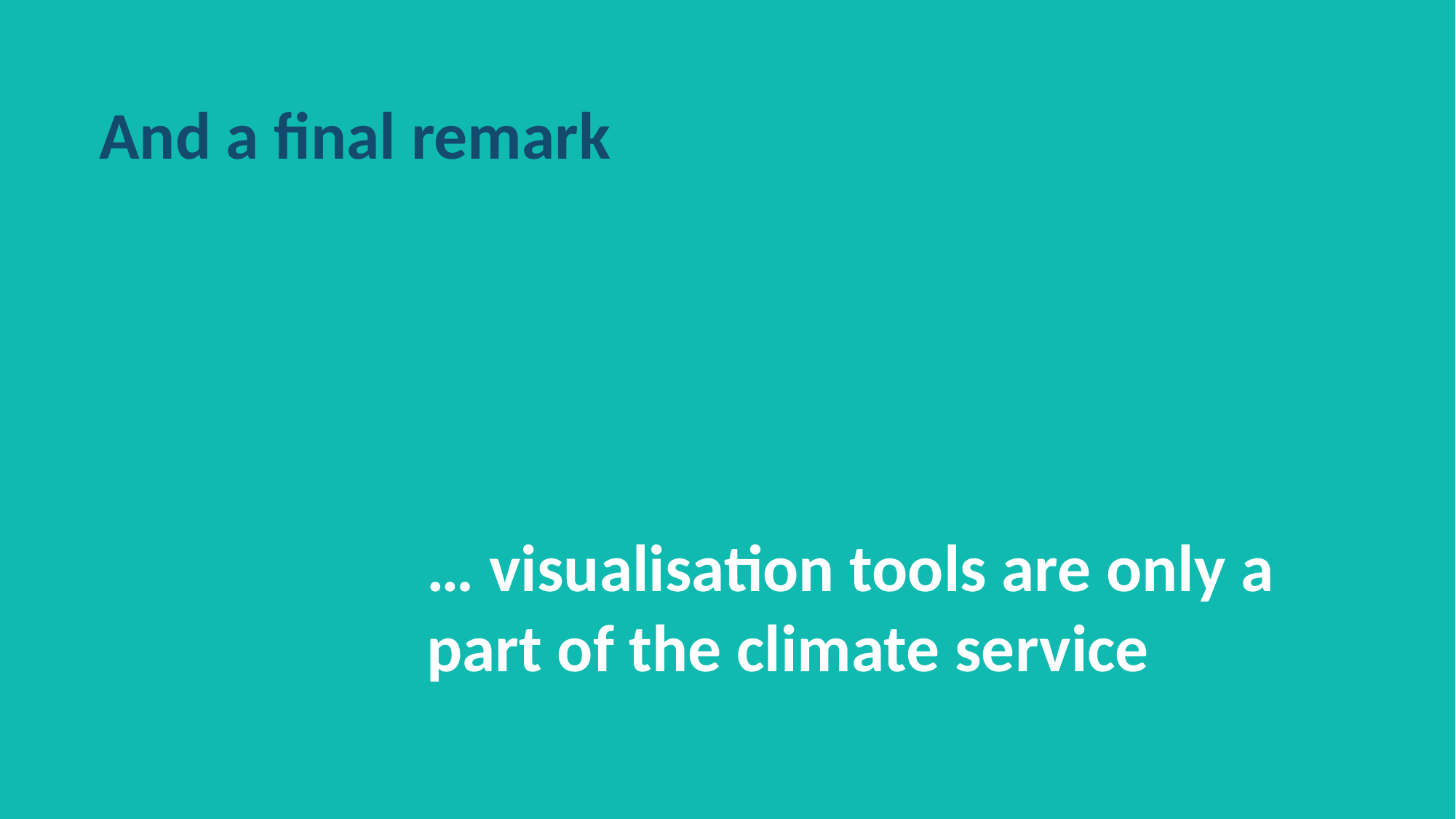

And a final remark
… visualisation tools are only a part of the climate service